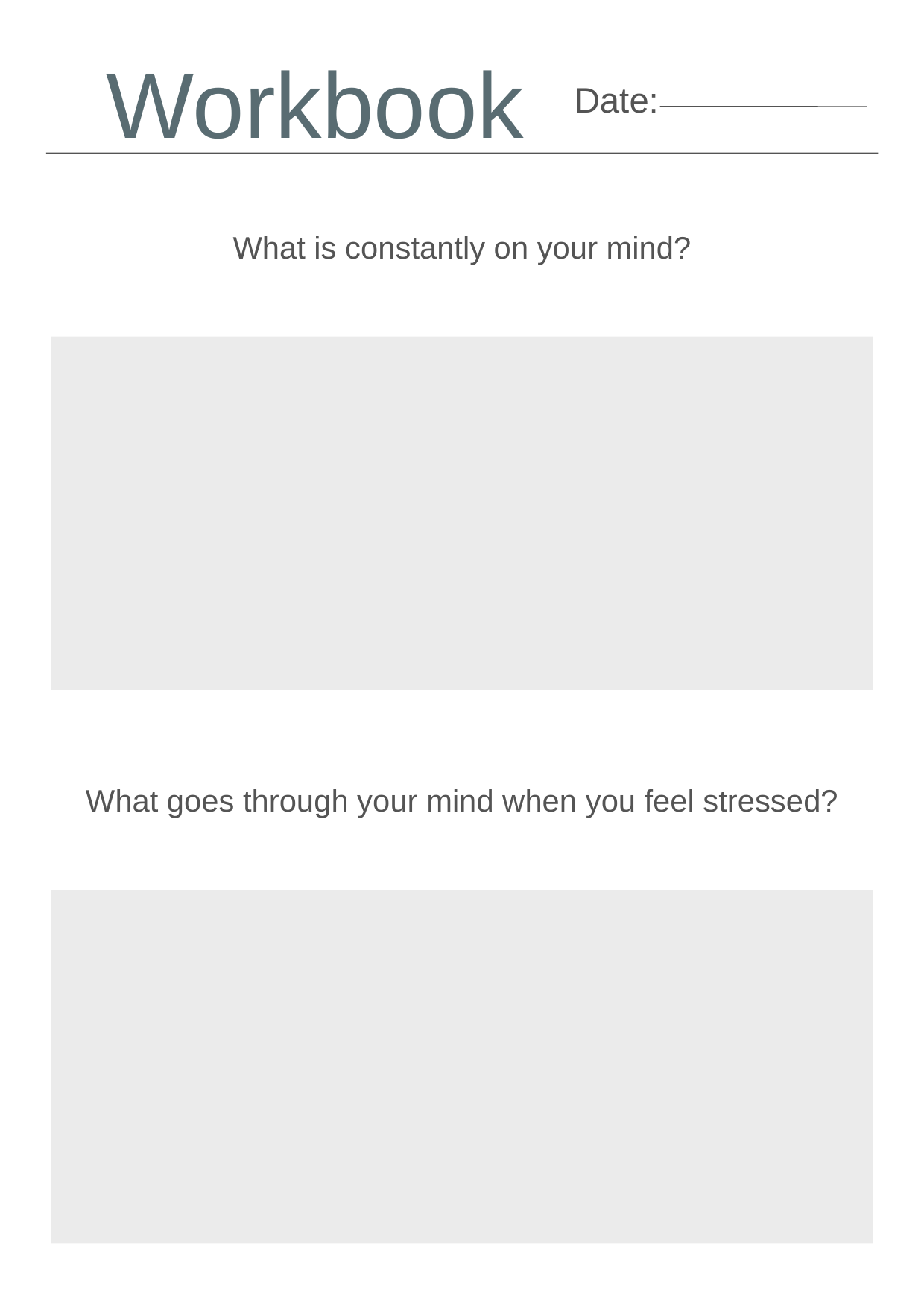

Workbook
Date:

What is constantly on your mind?

What goes through your mind when you feel stressed?